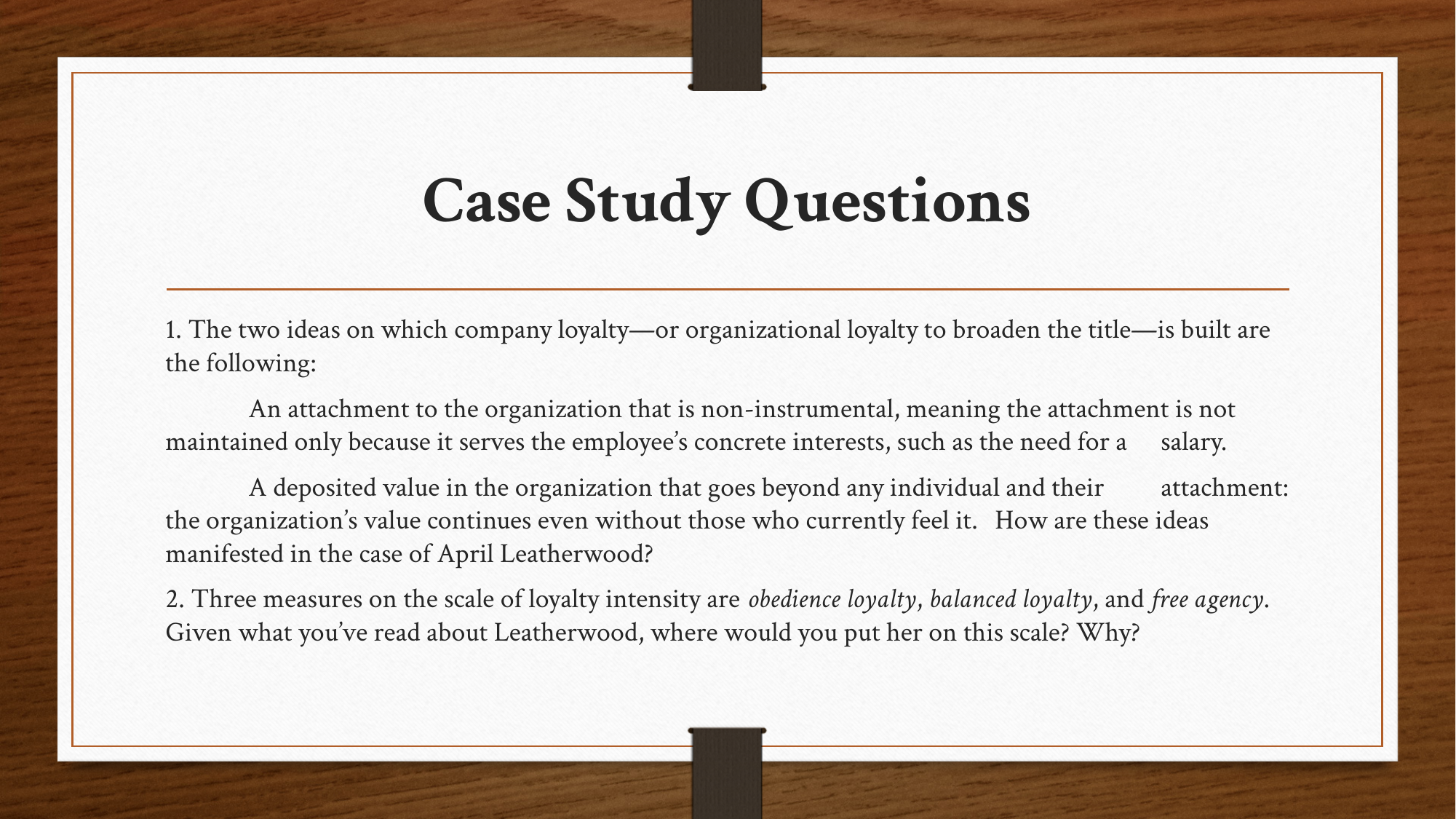

# Case Study Questions
1. The two ideas on which company loyalty—or organizational loyalty to broaden the title—is built are the following:
	An attachment to the organization that is non-instrumental, meaning the attachment is not 	maintained only because it serves the employee’s concrete interests, such as the need for a 	salary.
	A deposited value in the organization that goes beyond any individual and their 	attachment: the organization’s value continues even without those who currently feel it. 	How are these ideas manifested in the case of April Leatherwood?
2. Three measures on the scale of loyalty intensity are obedience loyalty, balanced loyalty, and free agency. Given what you’ve read about Leatherwood, where would you put her on this scale? Why?